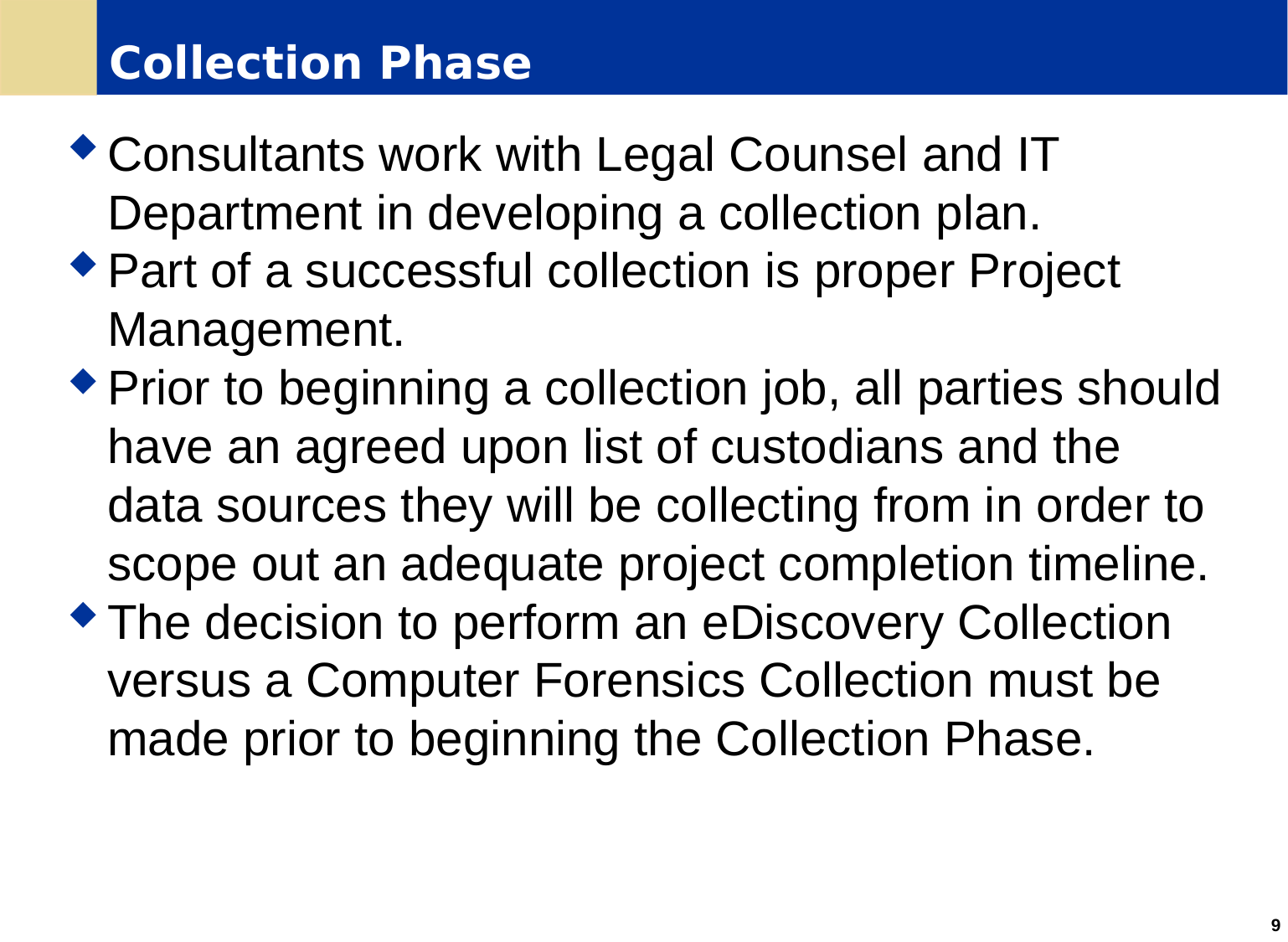

# Collection Phase
Consultants work with Legal Counsel and IT Department in developing a collection plan.
Part of a successful collection is proper Project Management.
Prior to beginning a collection job, all parties should have an agreed upon list of custodians and the data sources they will be collecting from in order to scope out an adequate project completion timeline.
The decision to perform an eDiscovery Collection versus a Computer Forensics Collection must be made prior to beginning the Collection Phase.
9